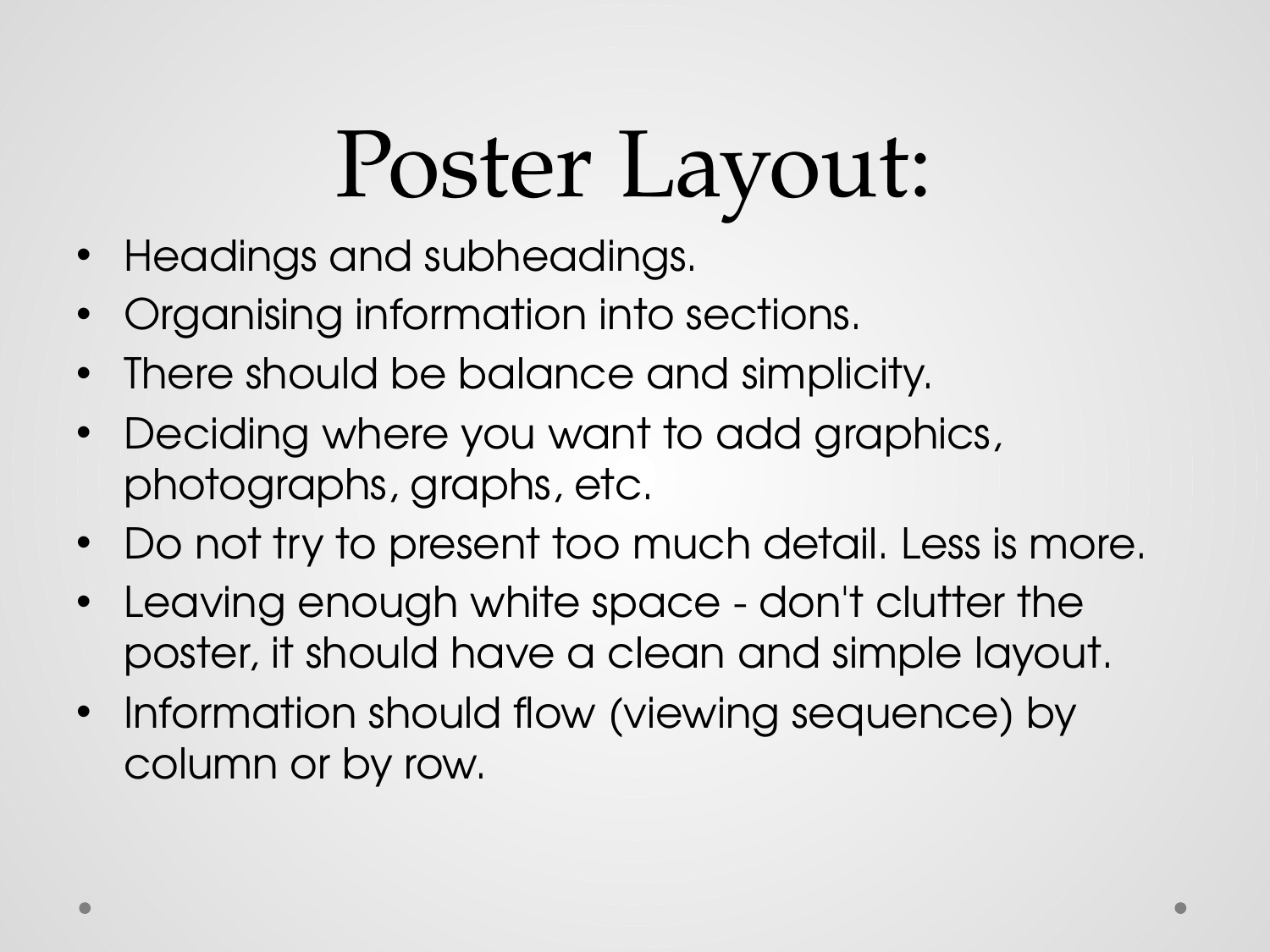

# Poster Layout:
Headings and subheadings.
Organising information into sections.
There should be balance and simplicity.
Deciding where you want to add graphics, photographs, graphs, etc.
Do not try to present too much detail. Less is more.
Leaving enough white space - don't clutter the poster, it should have a clean and simple layout.
Information should flow (viewing sequence) by column or by row.